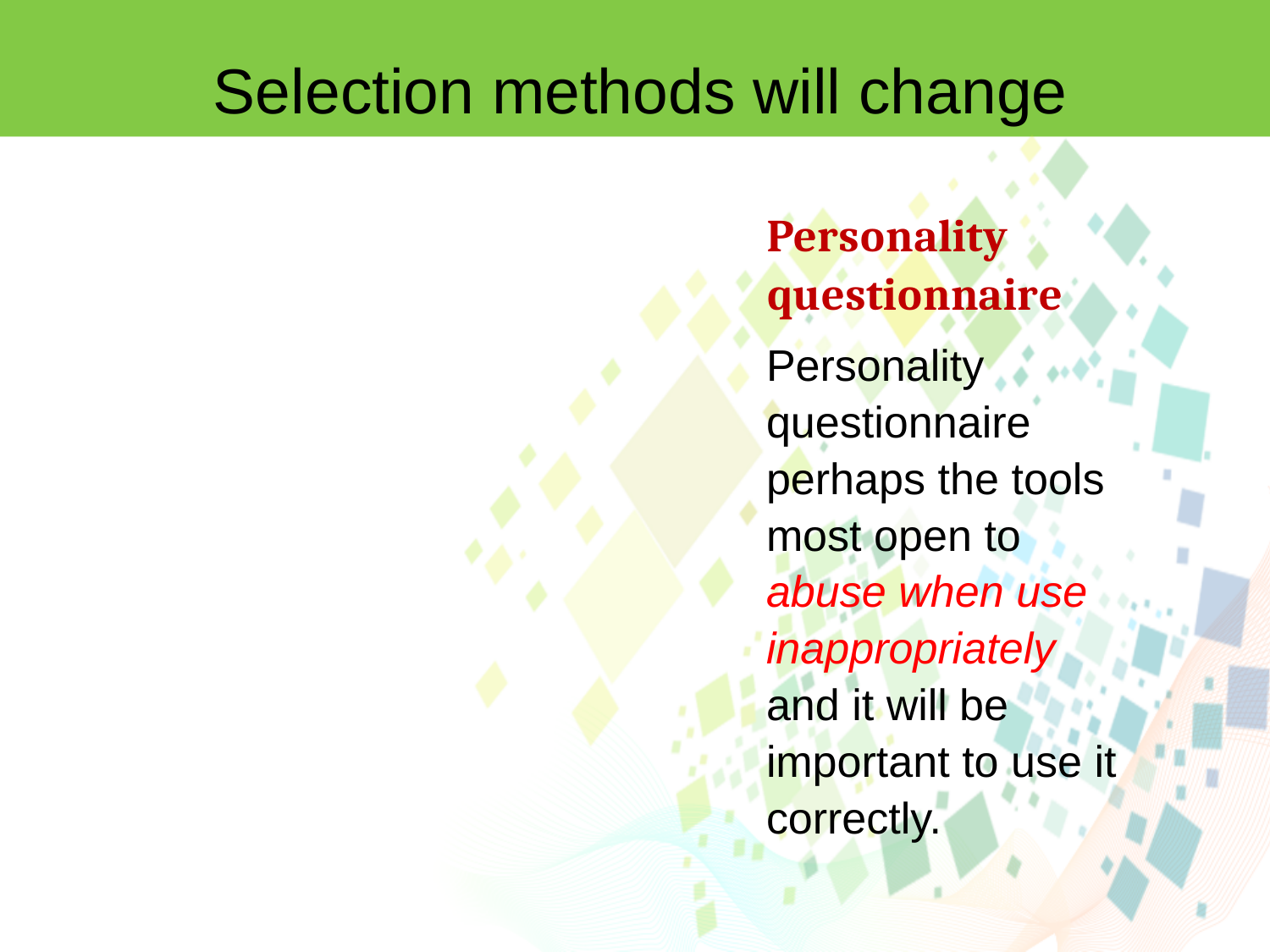

Selection methods will change
Personality questionnaire
Personality questionnaire perhaps the tools most open to abuse when use inappropriately and it will be important to use it correctly.